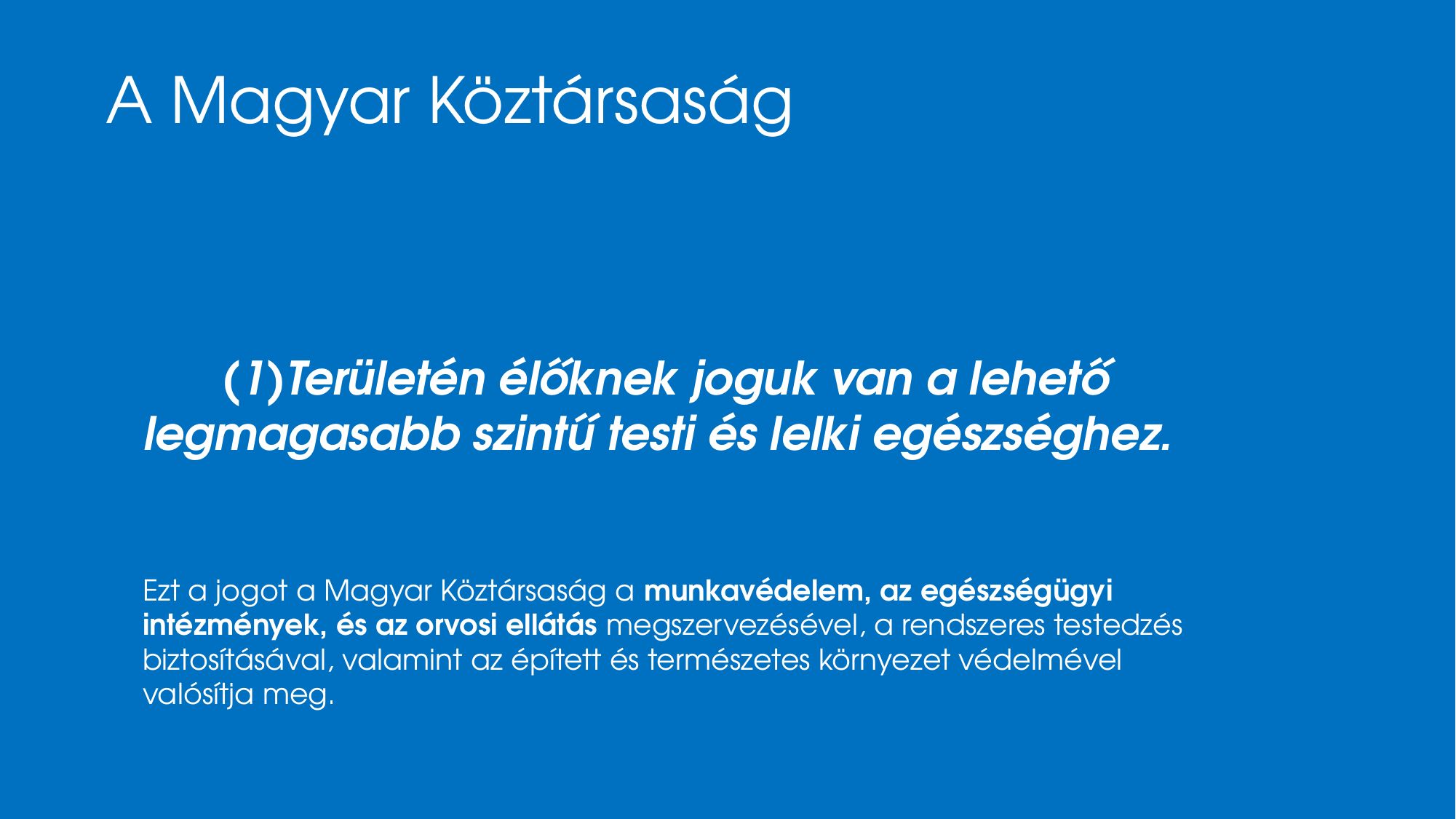

# A Magyar Köztársaság

(1)Területén élőknek joguk van a lehető legmagasabb szintű testi és lelki egészséghez.

Ezt a jogot a Magyar Köztársaság a munkavédelem, az egészségügyi intézmények, és az orvosi ellátás megszervezésével, a rendszeres testedzés biztosításával, valamint az épített és természetes környezet védelmével valósítja meg.